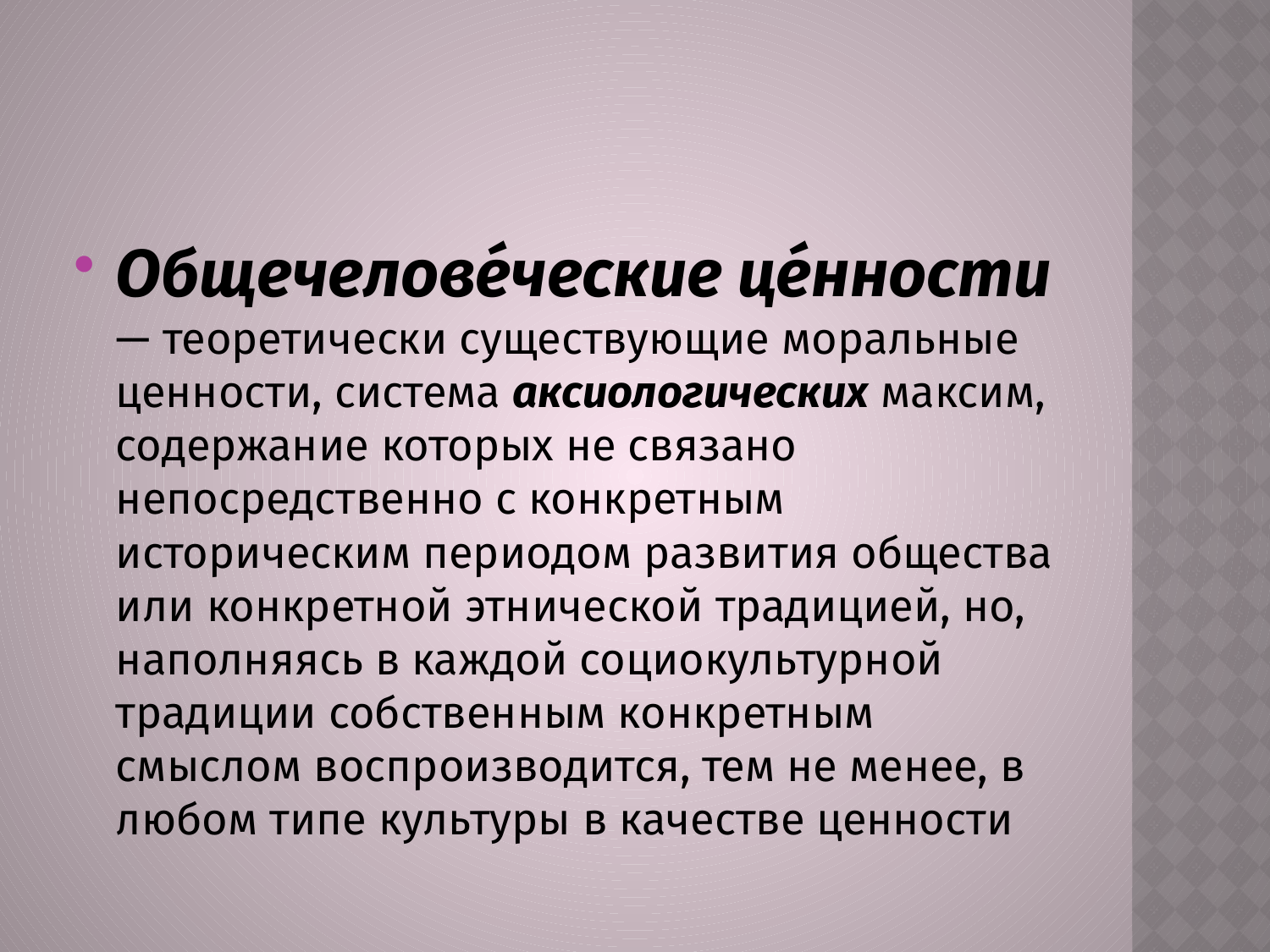

#
Общечелове́ческие це́нности — теоретически существующие моральные ценности, система аксиологических максим, содержание которых не связано непосредственно с конкретным историческим периодом развития общества или конкретной этнической традицией, но, наполняясь в каждой социокультурной традиции собственным конкретным смыслом воспроизводится, тем не менее, в любом типе культуры в качестве ценности